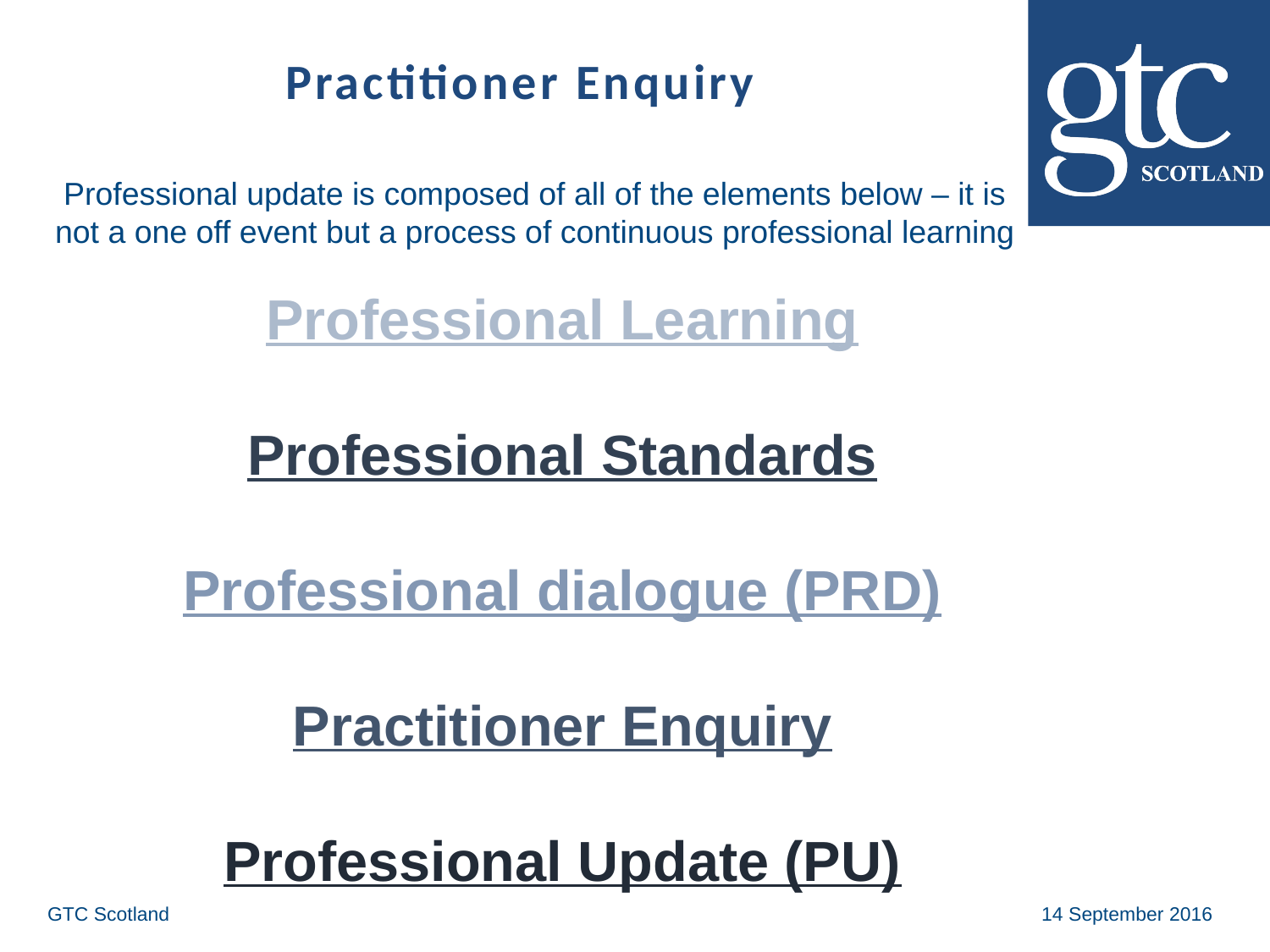

# Practitioner Enquiry
Professional update is composed of all of the elements below – it is not a one off event but a process of continuous professional learning
Professional Learning

Professional Standards

Professional dialogue (PRD)

Practitioner Enquiry

Professional Update (PU)

GTC Scotland
14 September 2016